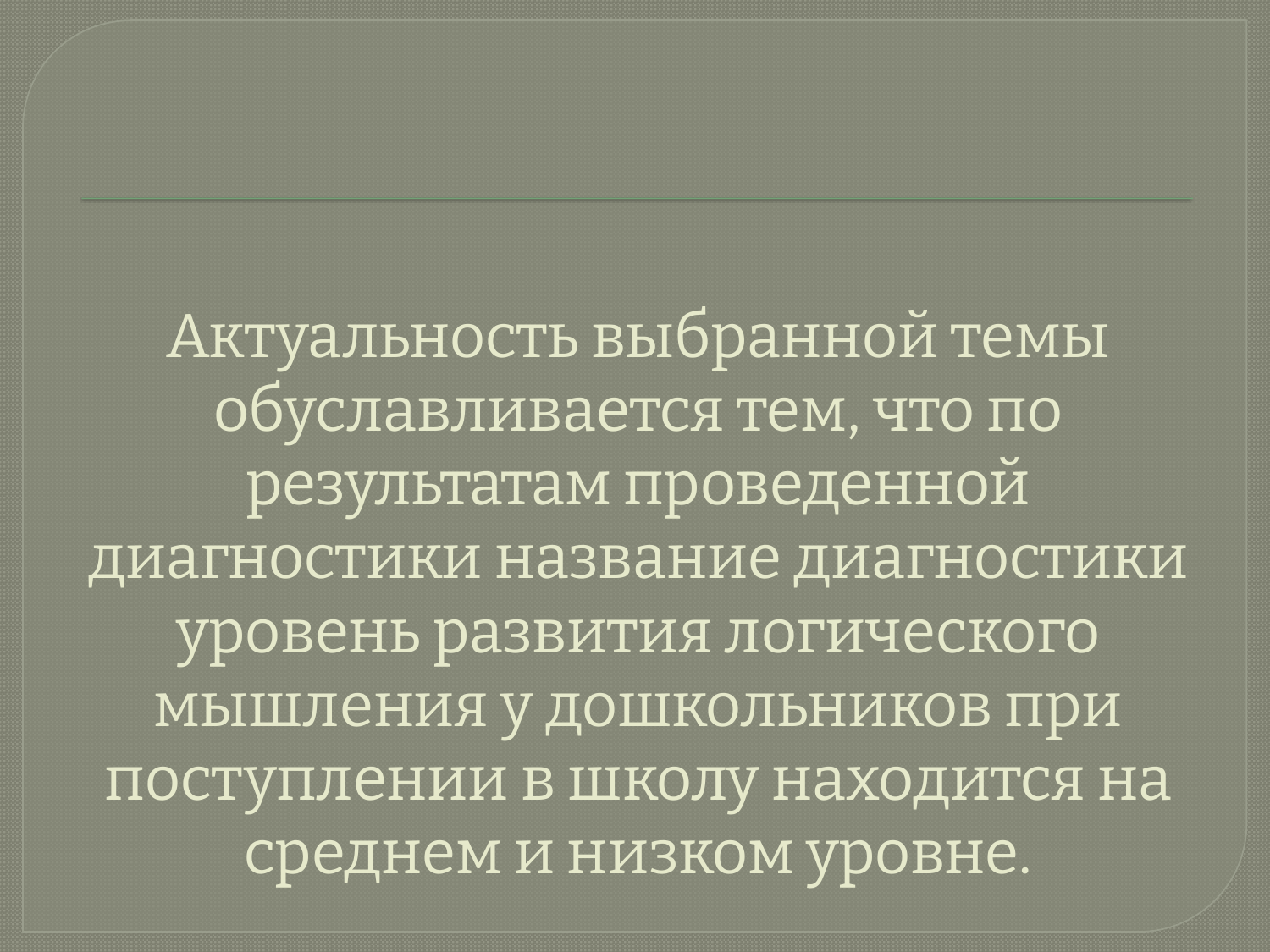

# Актуальность выбранной темы обуславливается тем, что по результатам проведенной диагностики название диагностики уровень развития логического мышления у дошкольников при поступлении в школу находится на среднем и низком уровне.